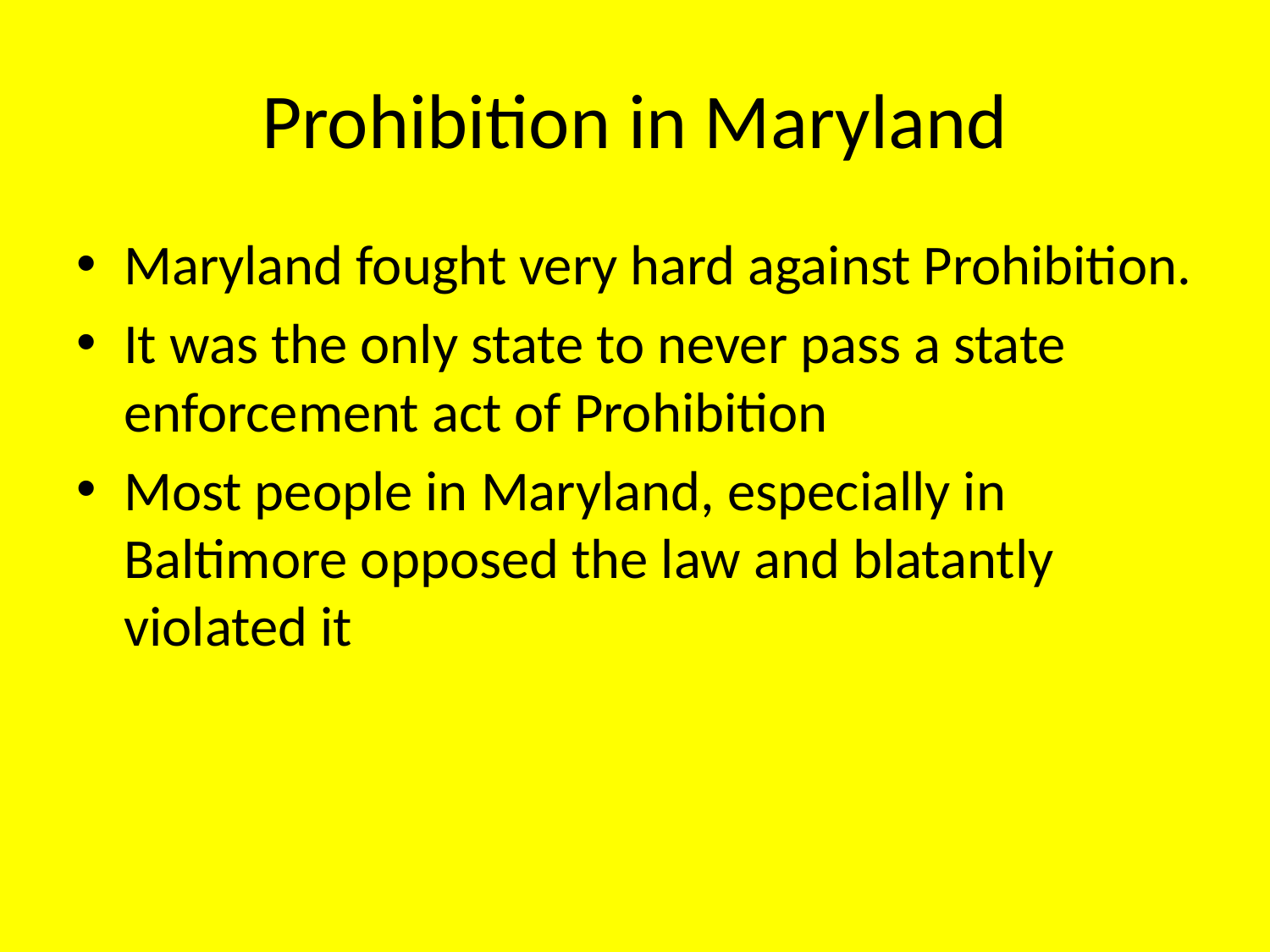

# Prohibition in Maryland
Maryland fought very hard against Prohibition.
It was the only state to never pass a state enforcement act of Prohibition
Most people in Maryland, especially in Baltimore opposed the law and blatantly violated it